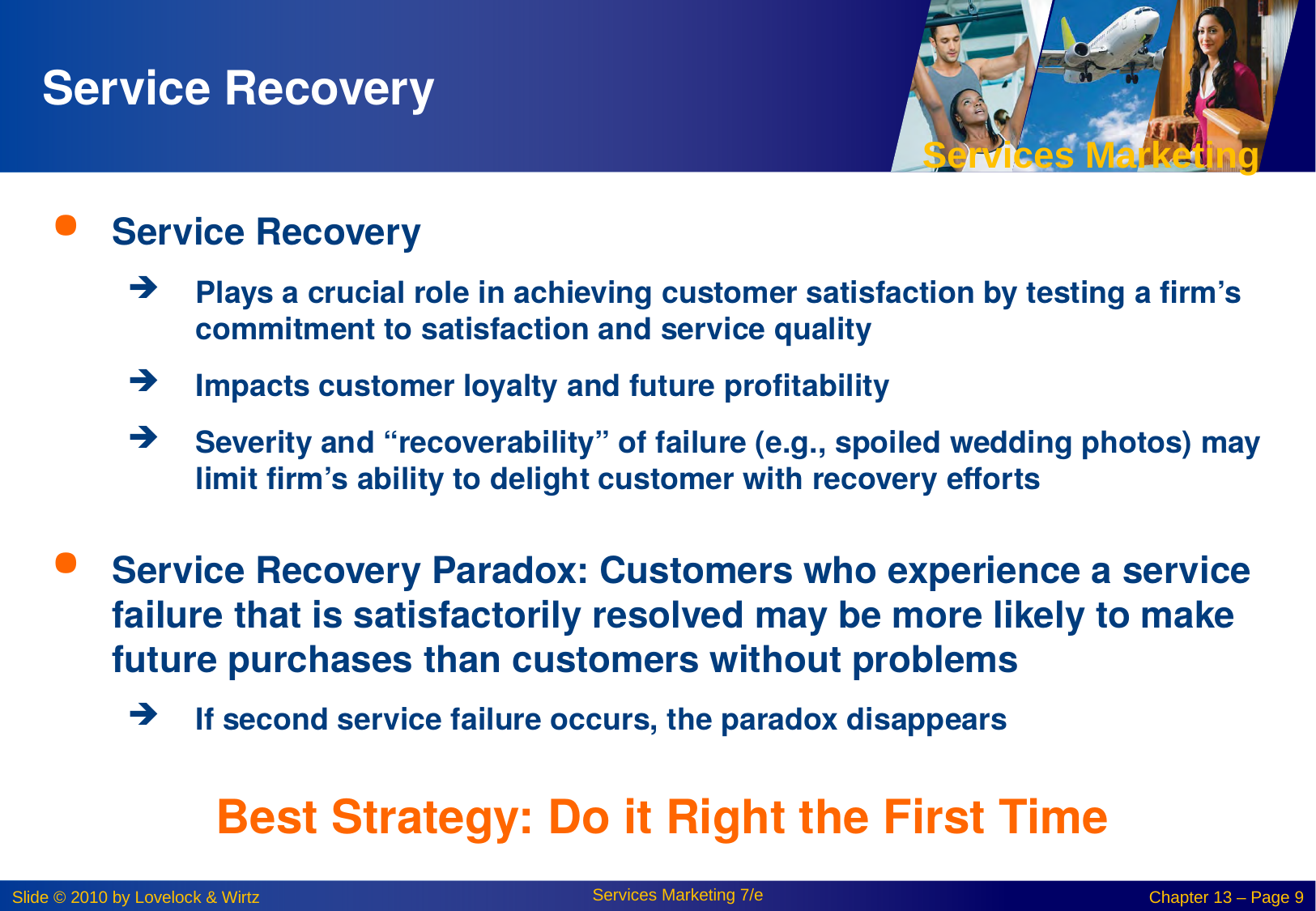

# Service Recovery
Service Recovery
Plays a crucial role in achieving customer satisfaction by testing a firm’s commitment to satisfaction and service quality
Impacts customer loyalty and future profitability
Severity and “recoverability” of failure (e.g., spoiled wedding photos) may limit firm’s ability to delight customer with recovery efforts
Service Recovery Paradox: Customers who experience a service failure that is satisfactorily resolved may be more likely to make future purchases than customers without problems
If second service failure occurs, the paradox disappears
Best Strategy: Do it Right the First Time